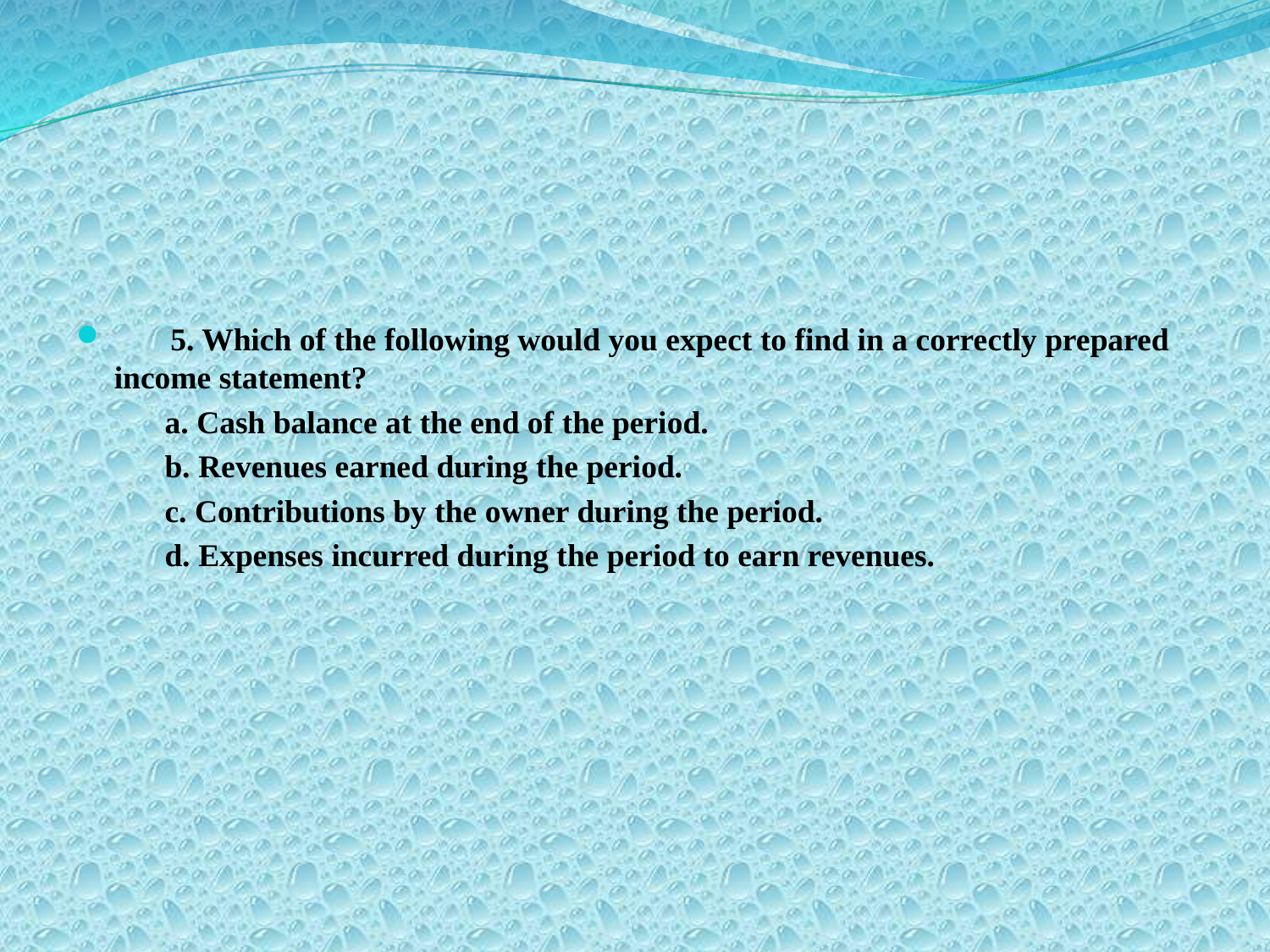

5. Which of the following would you expect to find in a correctly prepared income statement?
           a. Cash balance at the end of the period.
           b. Revenues earned during the period.
           c. Contributions by the owner during the period.
           d. Expenses incurred during the period to earn revenues.